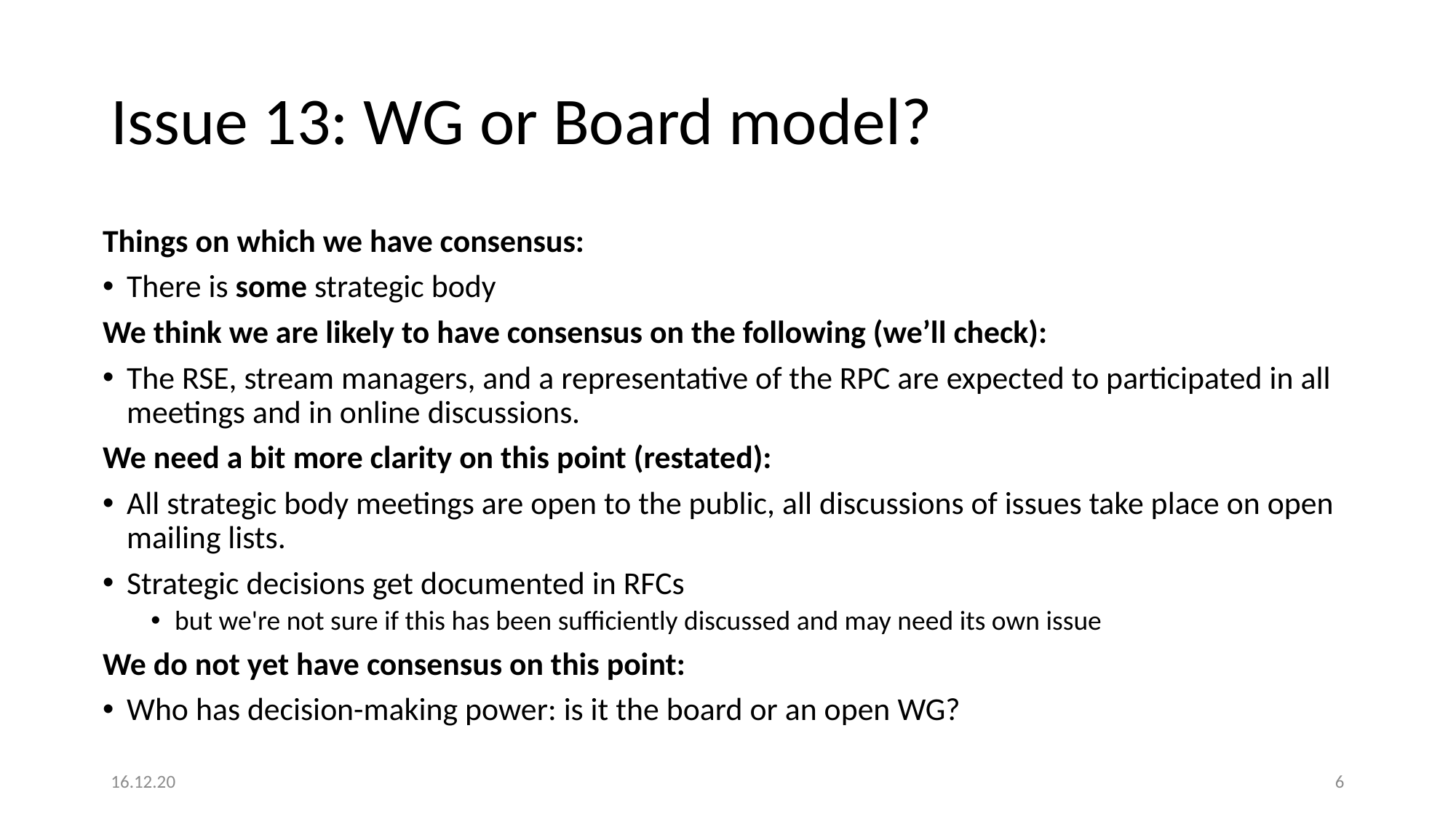

# Issue 13: WG or Board model?
Things on which we have consensus:
There is some strategic body
We think we are likely to have consensus on the following (we’ll check):
The RSE, stream managers, and a representative of the RPC are expected to participated in all meetings and in online discussions.
We need a bit more clarity on this point (restated):
All strategic body meetings are open to the public, all discussions of issues take place on open mailing lists.
Strategic decisions get documented in RFCs
but we're not sure if this has been sufficiently discussed and may need its own issue
We do not yet have consensus on this point:
Who has decision-making power: is it the board or an open WG?

16.12.20
6